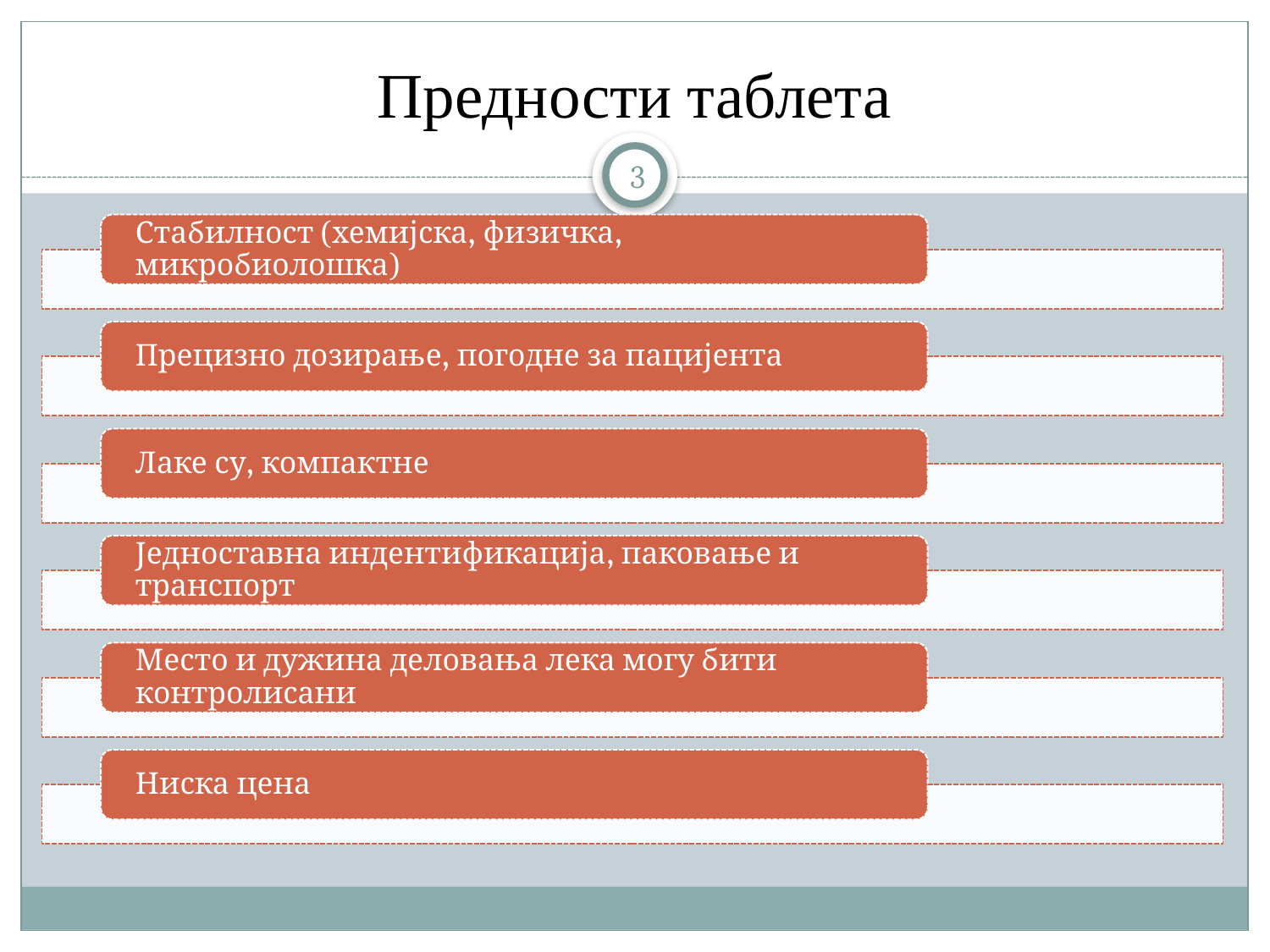

# Предности таблета
3
Стабилност (хемијска, физичка, микробиолошка)
Прецизно дозирање, погодне за пацијента
Лаке су, компактне
Једноставна индентификација, паковање и транспорт
Место и дужина деловања лека могу бити контролисани
Ниска цена